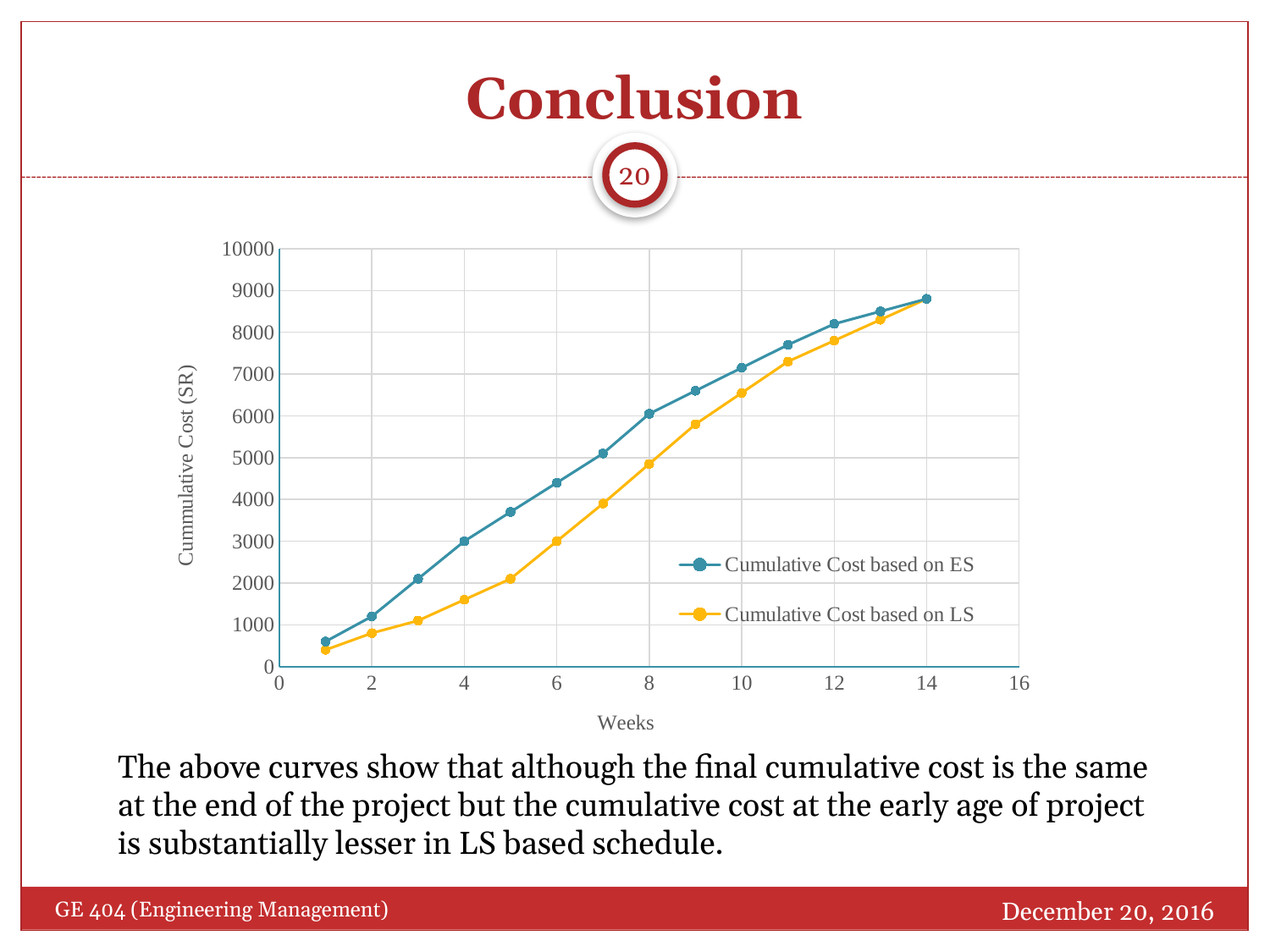

# Conclusion
20

### Chart

| Category |  |  |
|---|---|---|
The above curves show that although the final cumulative cost is the same at the end of the project but the cumulative cost at the early age of project is substantially lesser in LS based schedule.
December 20, 2016
GE 404 (Engineering Management)